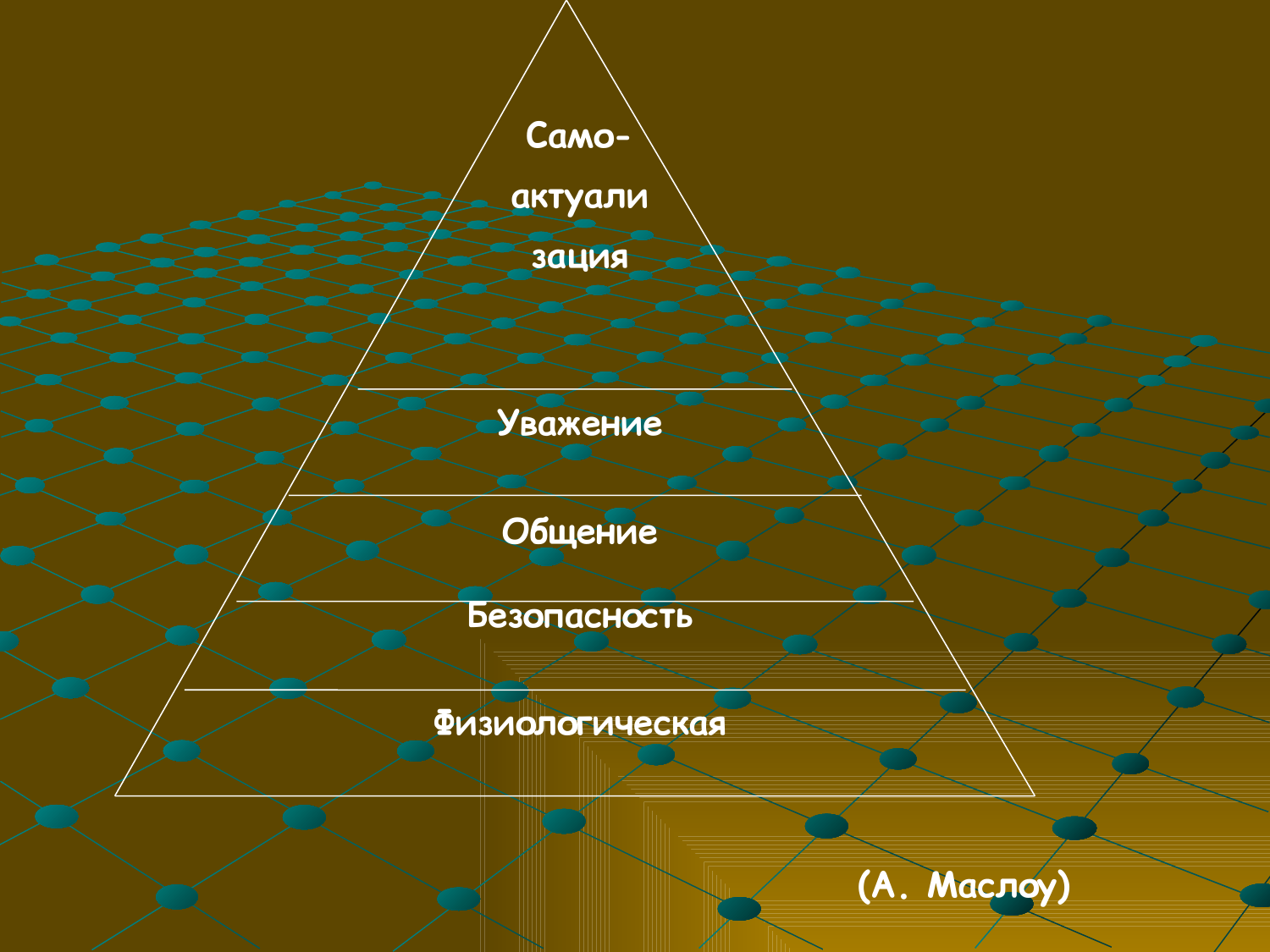

Само-
актуали
зация

Уважение

Общение

Безопасность

Физиологическая
(А. Маслоу)